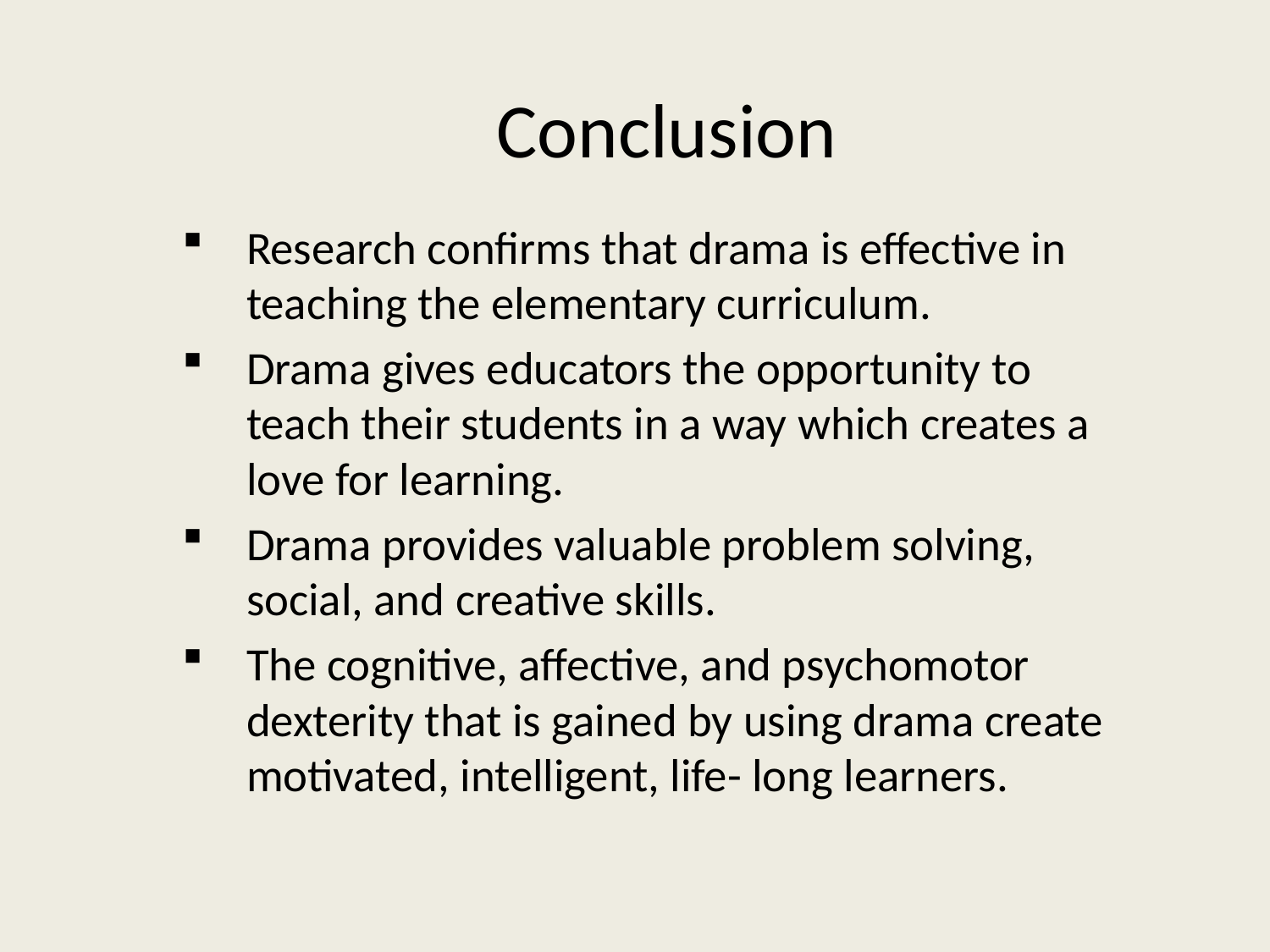

# Conclusion
Research confirms that drama is effective in teaching the elementary curriculum.
Drama gives educators the opportunity to teach their students in a way which creates a love for learning.
Drama provides valuable problem solving, social, and creative skills.
The cognitive, affective, and psychomotor dexterity that is gained by using drama create motivated, intelligent, life- long learners.